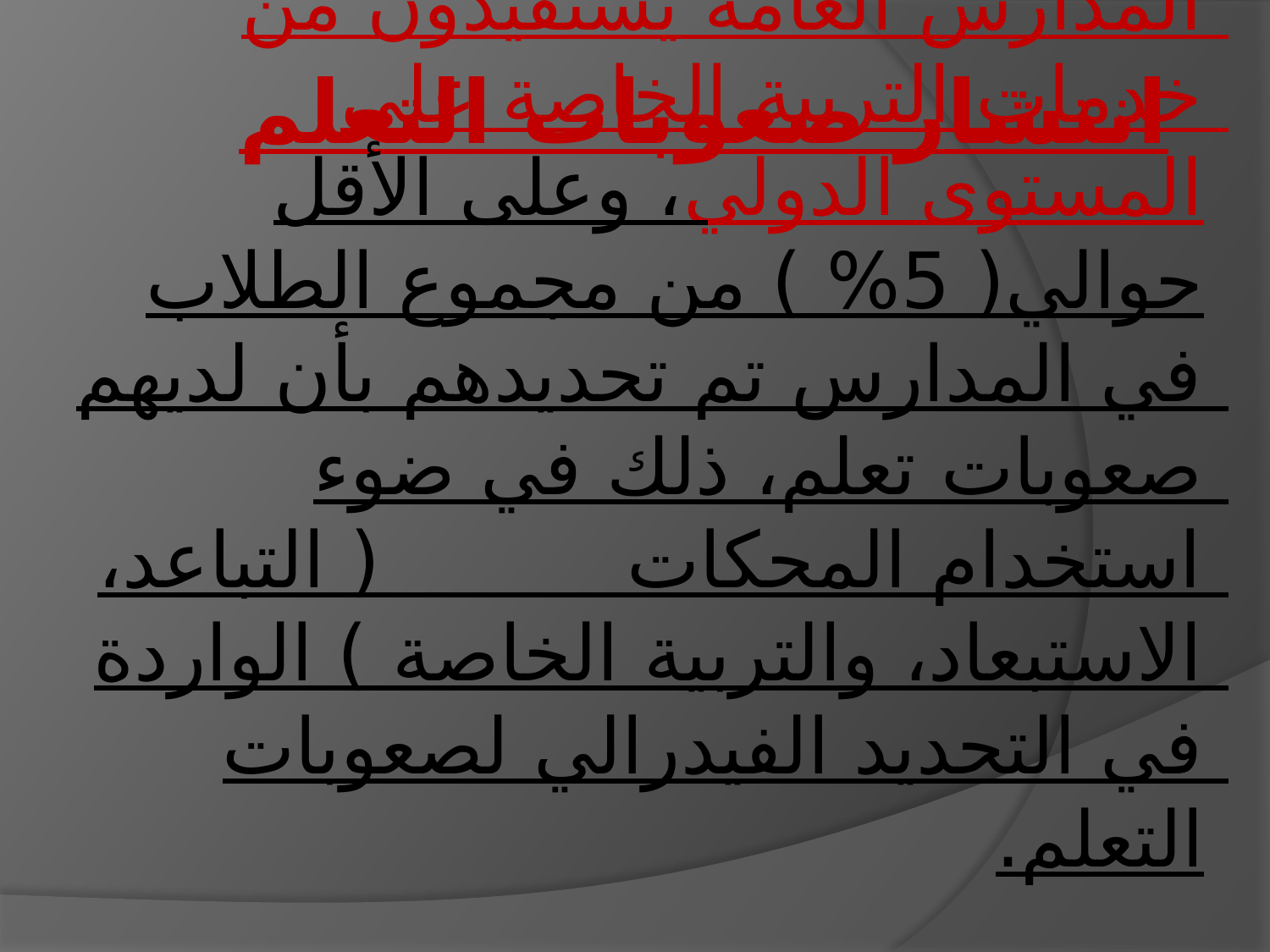

# انتشار صعوبات التعلم
تشير الإحصاءات إلى أن ما يقرب من نصف مجموع الطلاب في المدارس العامة يستفيدون من خدمات التربية الخاصة على المستوى الدولي، وعلى الأقل حوالي( 5% ) من مجموع الطلاب في المدارس تم تحديدهم بأن لديهم صعوبات تعلم، ذلك في ضوء استخدام المحكات          ( التباعد، الاستبعاد، والتربية الخاصة ) الواردة في التحديد الفيدرالي لصعوبات التعلم.